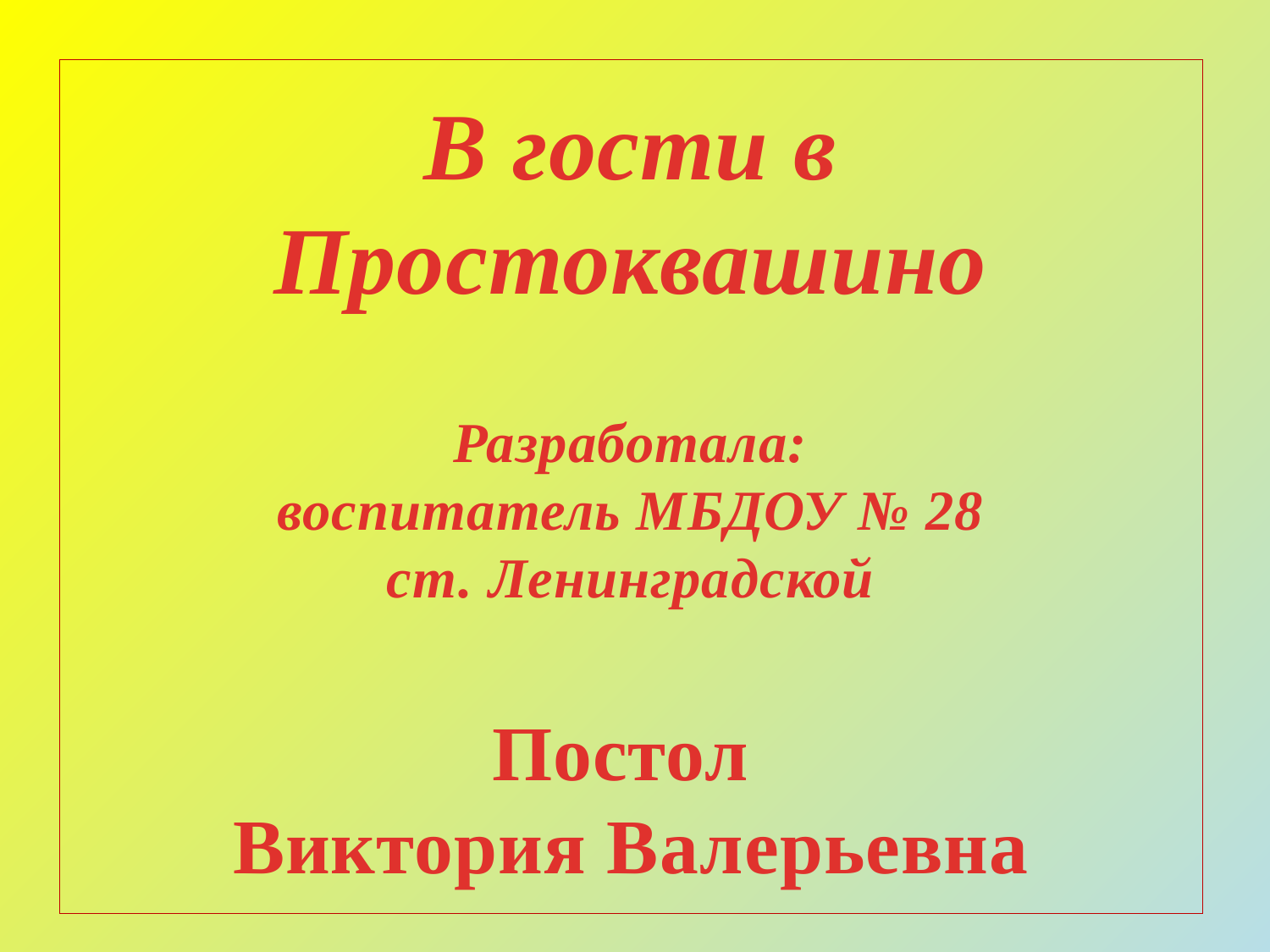

# В гости в Простоквашино Разработала: воспитатель МБДОУ № 28 ст. Ленинградской Постол Виктория Валерьевна